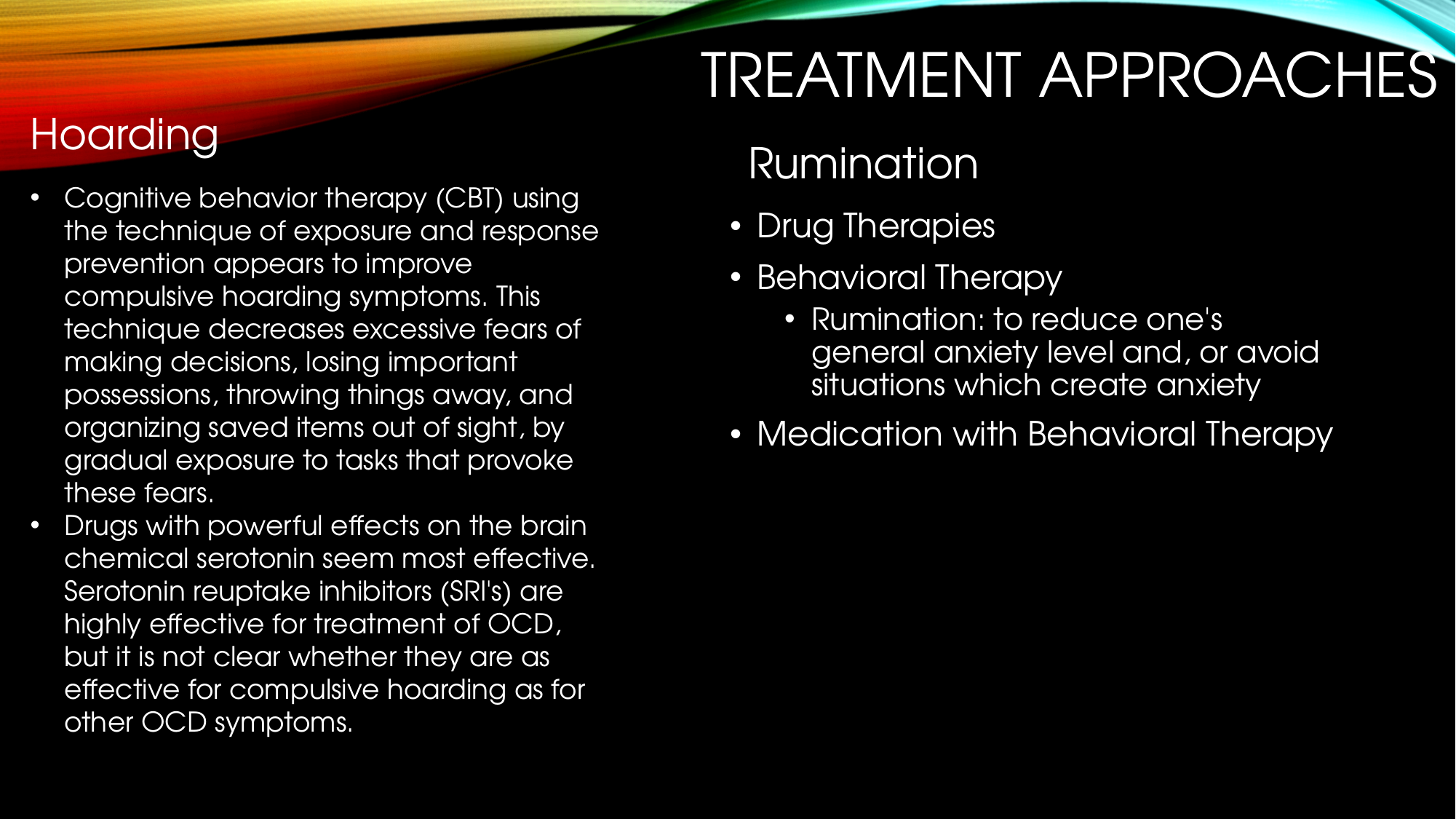

# Treatment Approaches
Hoarding
Rumination
Cognitive behavior therapy (CBT) using the technique of exposure and response prevention appears to improve compulsive hoarding symptoms. This technique decreases excessive fears of making decisions, losing important possessions, throwing things away, and organizing saved items out of sight, by gradual exposure to tasks that provoke these fears.
Drugs with powerful effects on the brain chemical serotonin seem most effective. Serotonin reuptake inhibitors (SRI's) are highly effective for treatment of OCD, but it is not clear whether they are as effective for compulsive hoarding as for other OCD symptoms.
Drug Therapies
Behavioral Therapy
Rumination: to reduce one's general anxiety level and, or avoid situations which create anxiety
Medication with Behavioral Therapy